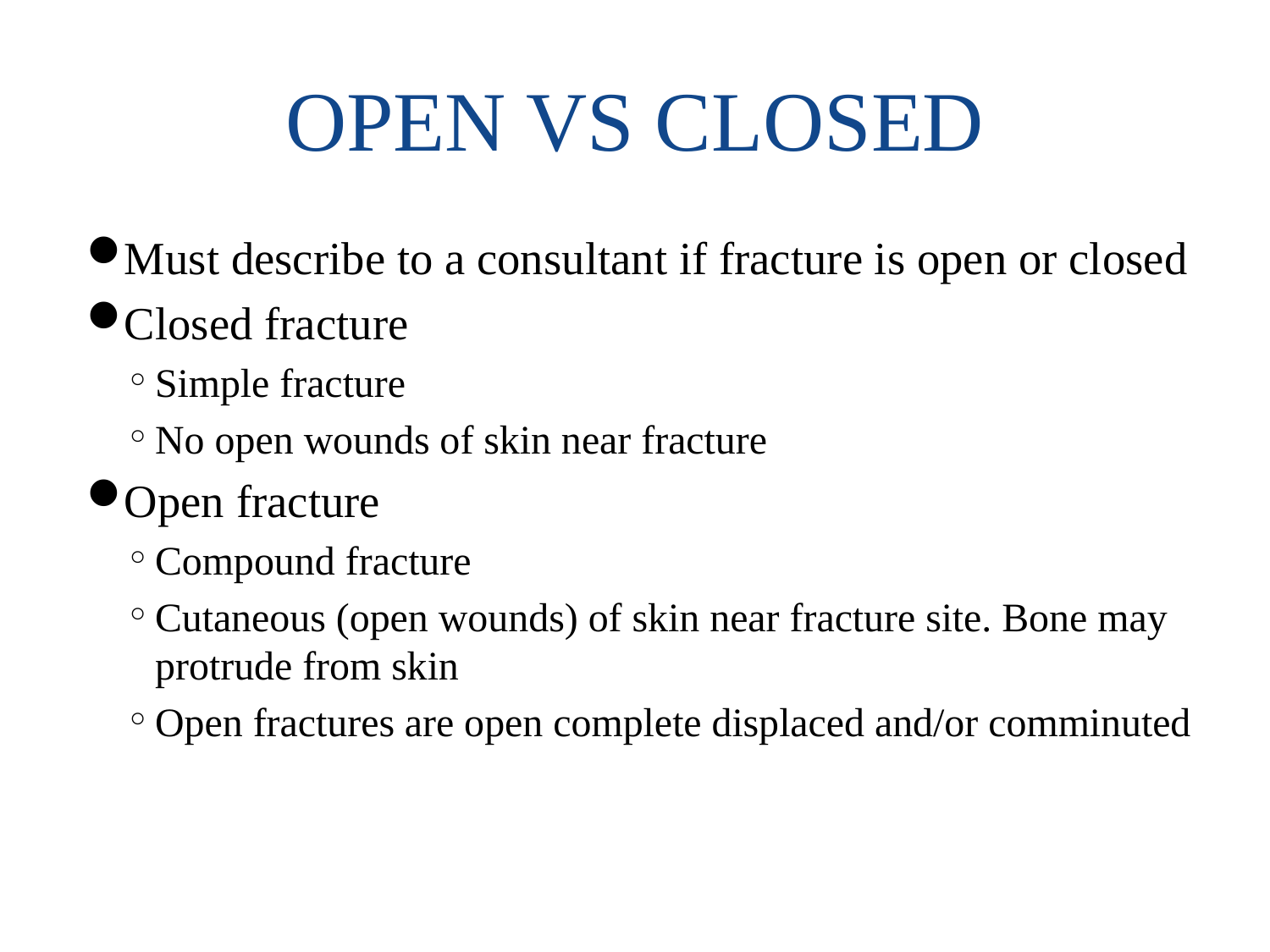

# OPEN VS CLOSED
Must describe to a consultant if fracture is open or closed
Closed fracture
Simple fracture
No open wounds of skin near fracture
Open fracture
Compound fracture
Cutaneous (open wounds) of skin near fracture site. Bone may protrude from skin
Open fractures are open complete displaced and/or comminuted